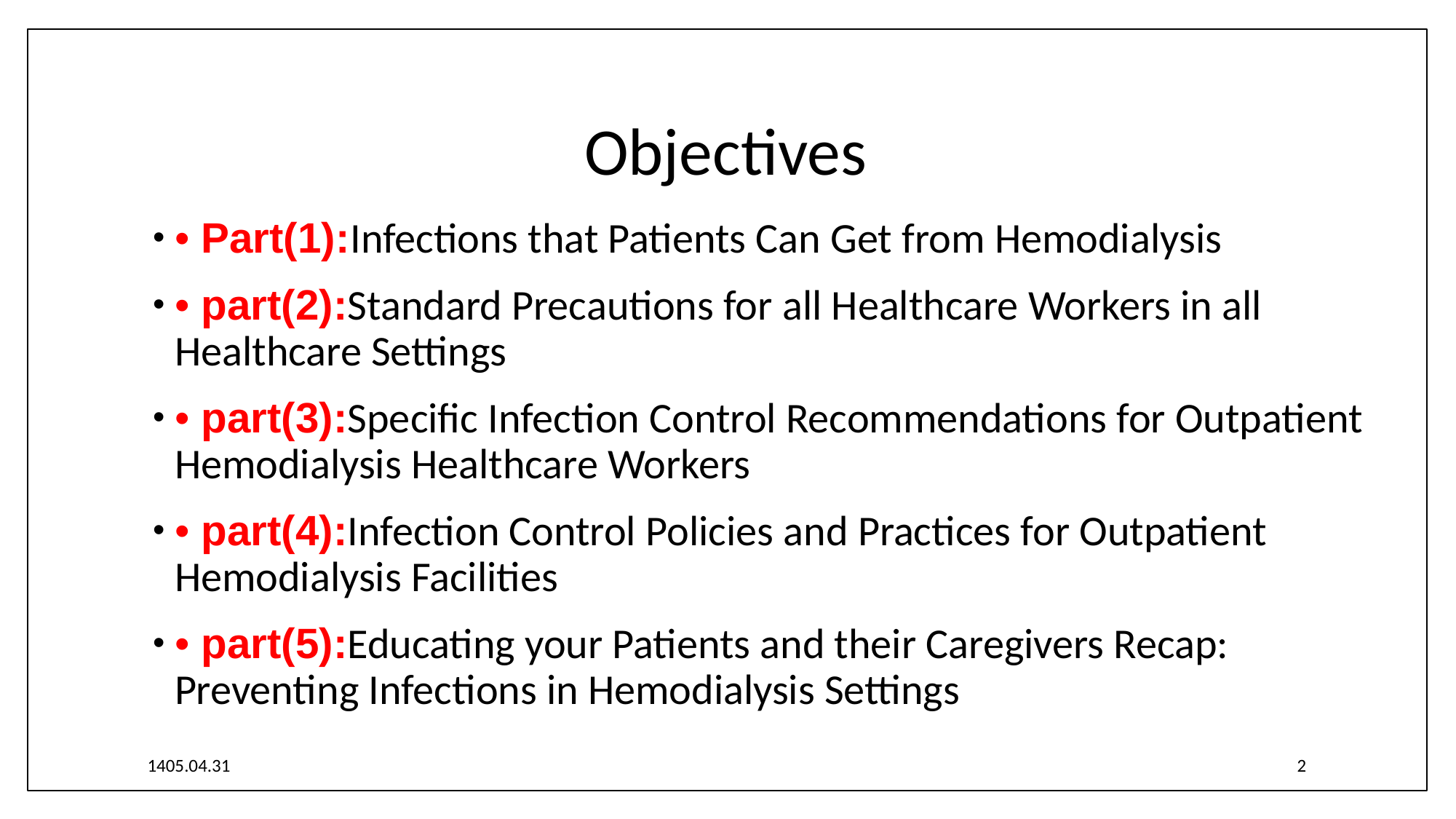

# Objectives
• Part(1):Infections that Patients Can Get from Hemodialysis
• part(2):Standard Precautions for all Healthcare Workers in all Healthcare Settings
• part(3):Specific Infection Control Recommendations for Outpatient Hemodialysis Healthcare Workers
• part(4):Infection Control Policies and Practices for Outpatient Hemodialysis Facilities
• part(5):Educating your Patients and their Caregivers Recap: Preventing Infections in Hemodialysis Settings
1405.04.31
2